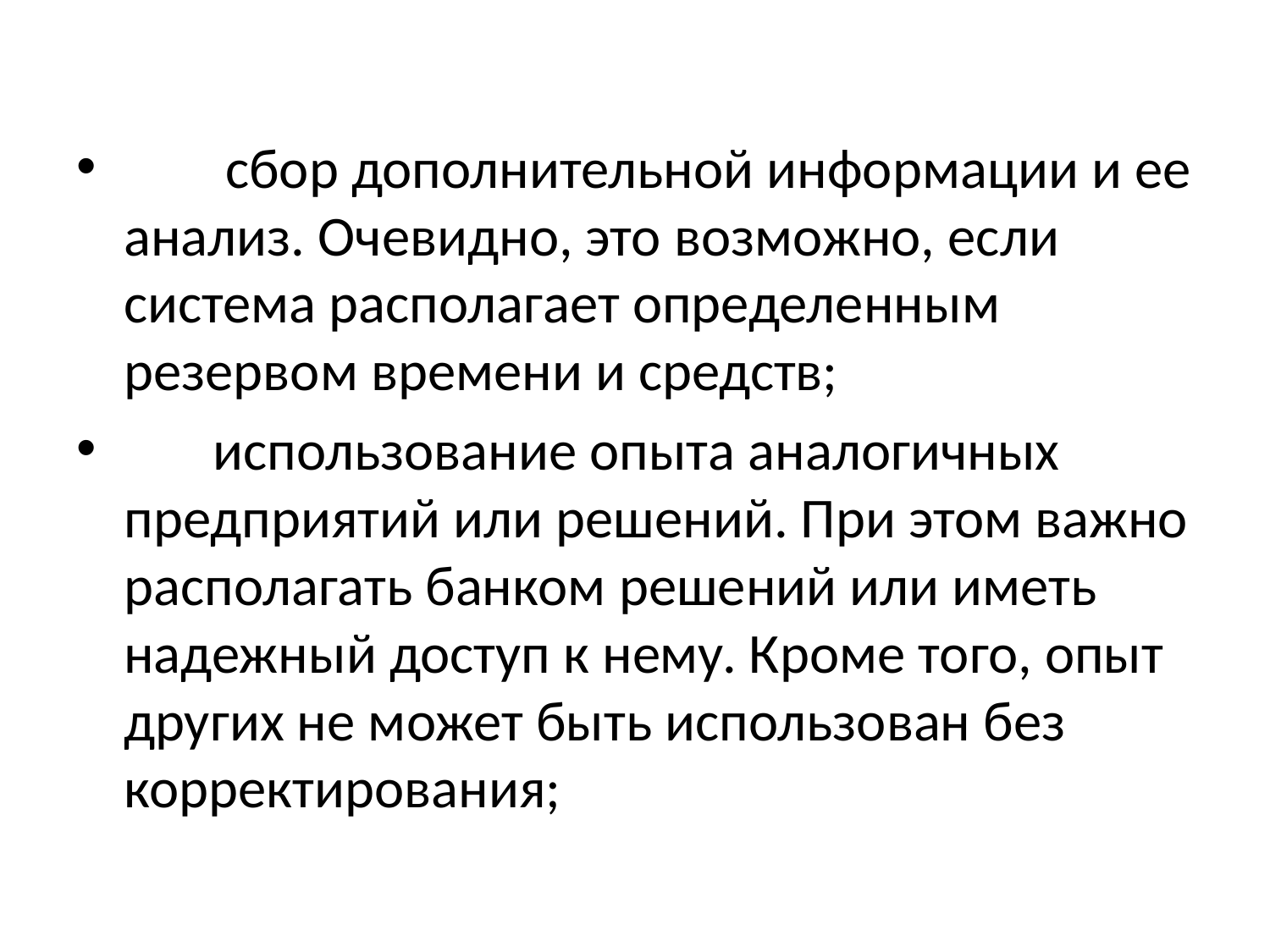

сбор дополнительной информации и ее анализ. Очевидно, это возможно, если система располагает определенным резервом времени и средств;
       использование опыта аналогичных предприятий или решений. При этом важно располагать банком решений или иметь надежный доступ к нему. Кроме того, опыт других не может быть использован без корректирования;